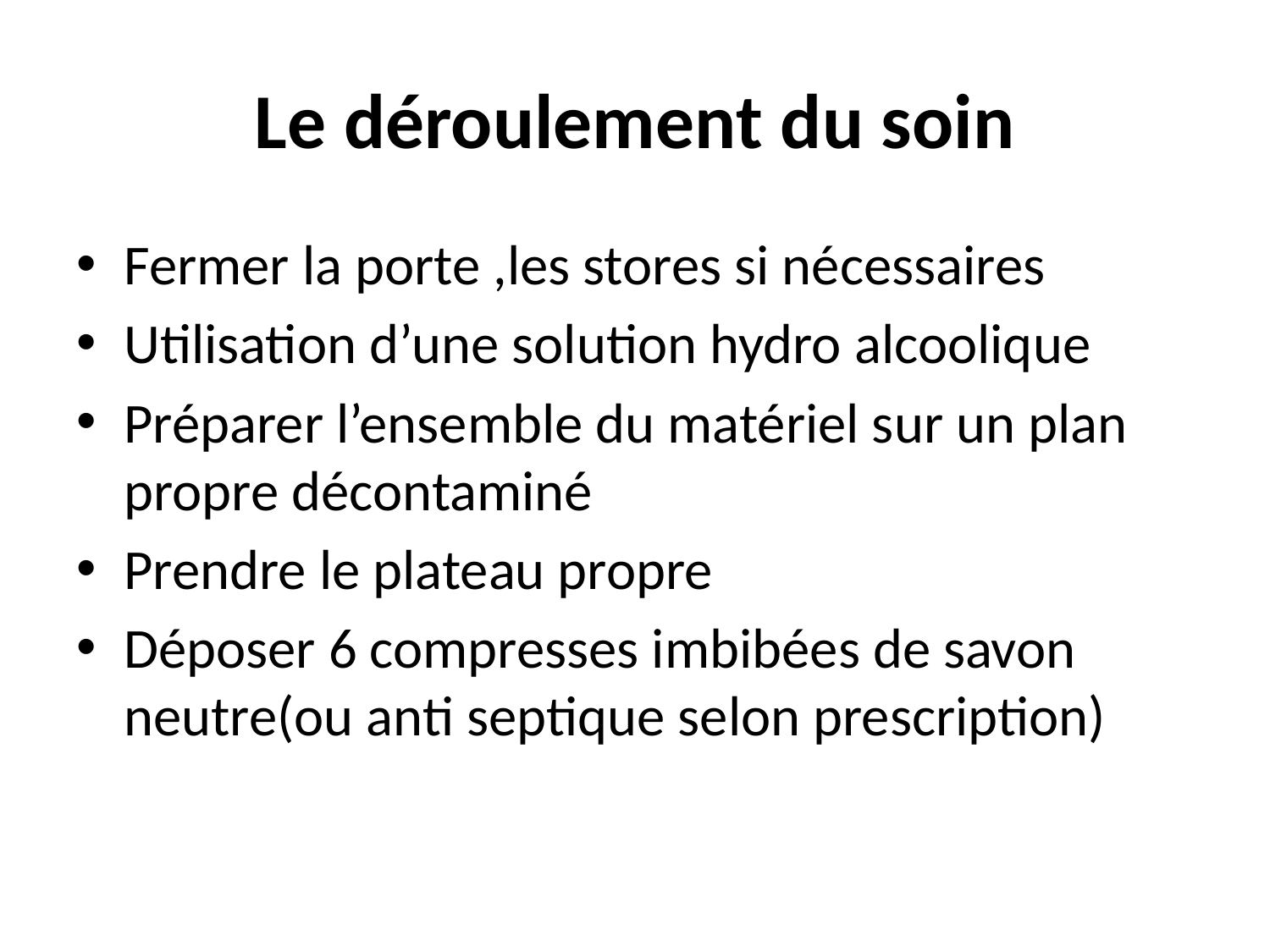

# Le déroulement du soin
Fermer la porte ,les stores si nécessaires
Utilisation d’une solution hydro alcoolique
Préparer l’ensemble du matériel sur un plan propre décontaminé
Prendre le plateau propre
Déposer 6 compresses imbibées de savon neutre(ou anti septique selon prescription)